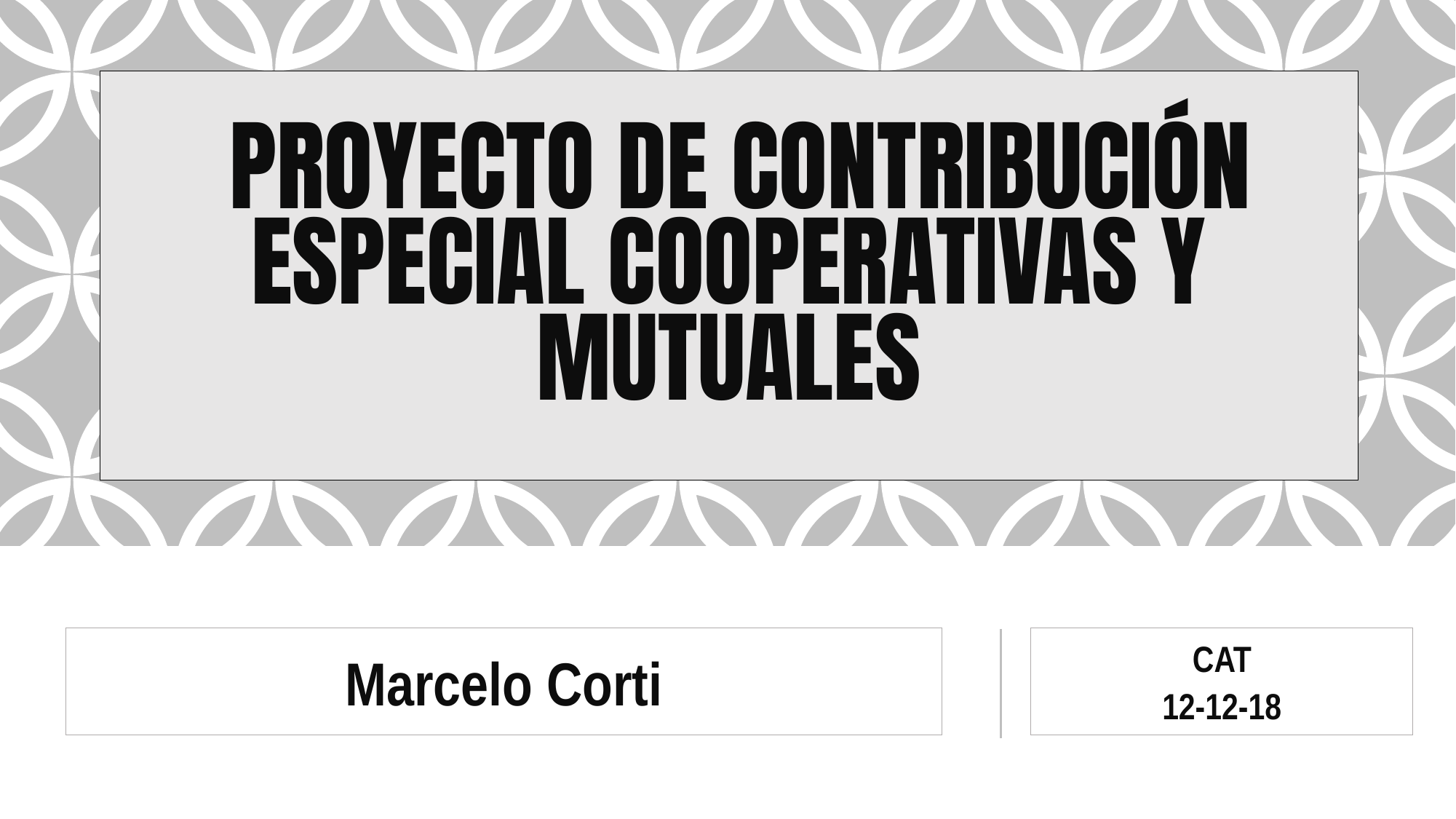

# PROYECTO DE CONTRIBUCIÓN ESPECIAL COOPERATIVAS Y MUTUALES
Marcelo Corti
CAT
12-12-18